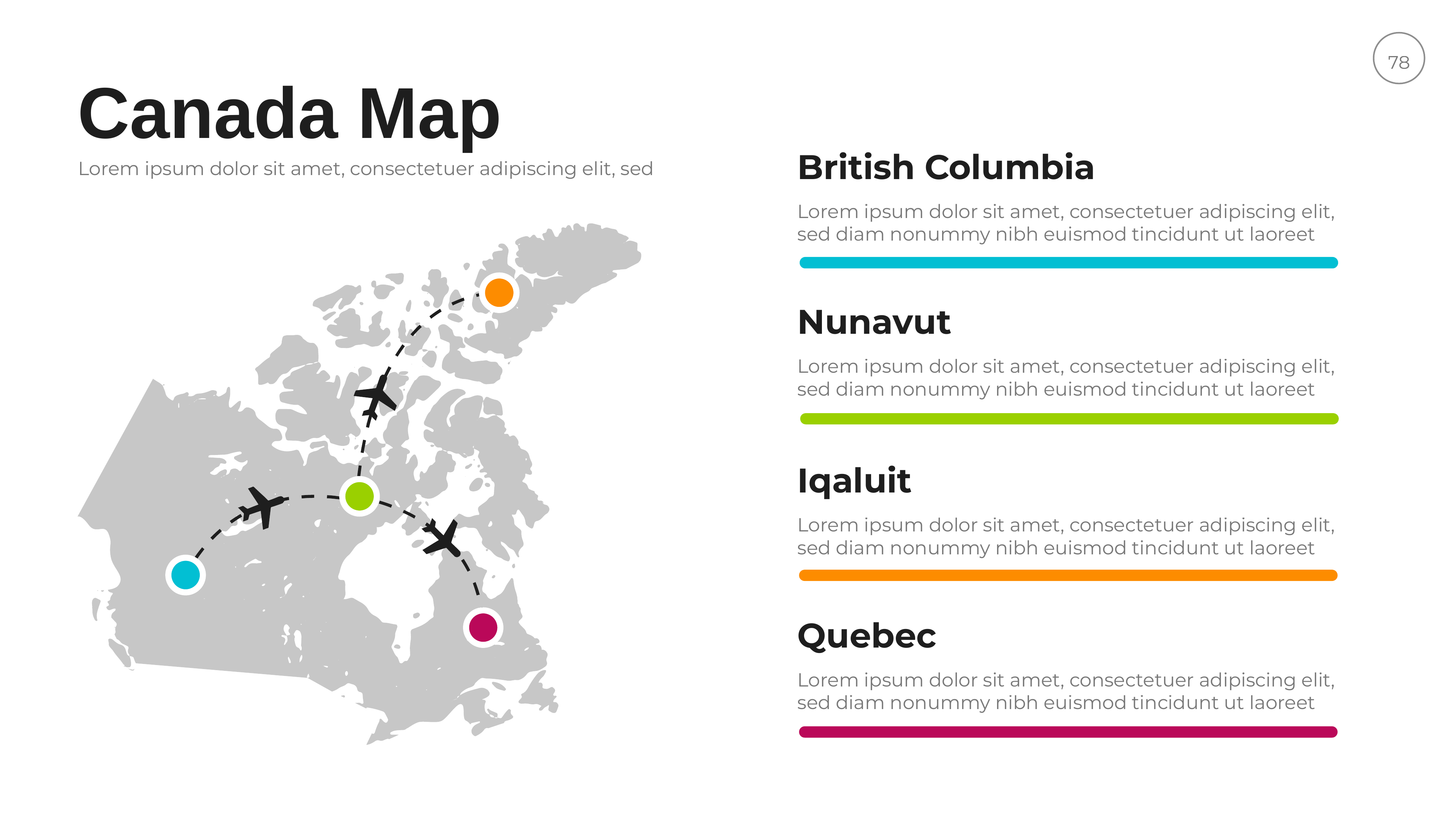

Canada Map
Lorem ipsum dolor sit amet, consectetuer adipiscing elit, sed
British Columbia
Lorem ipsum dolor sit amet, consectetuer adipiscing elit, sed diam nonummy nibh euismod tincidunt ut laoreet

Nunavut
Lorem ipsum dolor sit amet, consectetuer adipiscing elit, sed diam nonummy nibh euismod tincidunt ut laoreet

Iqaluit

Lorem ipsum dolor sit amet, consectetuer adipiscing elit, sed diam nonummy nibh euismod tincidunt ut laoreet

Quebec
Lorem ipsum dolor sit amet, consectetuer adipiscing elit, sed diam nonummy nibh euismod tincidunt ut laoreet